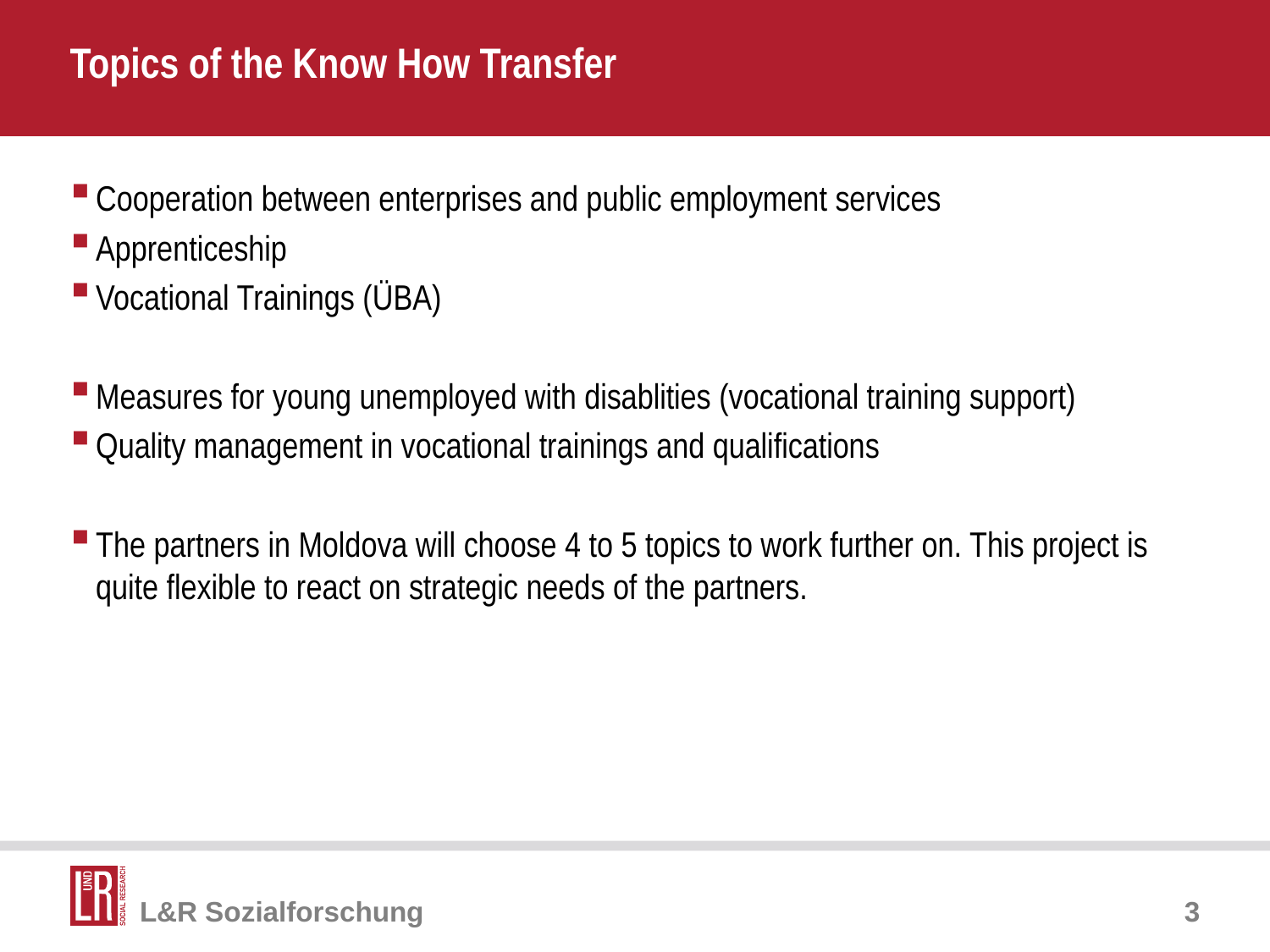

# Topics of the Know How Transfer
Cooperation between enterprises and public employment services
Apprenticeship
Vocational Trainings (ÜBA)

Measures for young unemployed with disablities (vocational training support)
Quality management in vocational trainings and qualifications

The partners in Moldova will choose 4 to 5 topics to work further on. This project is quite flexible to react on strategic needs of the partners.

3